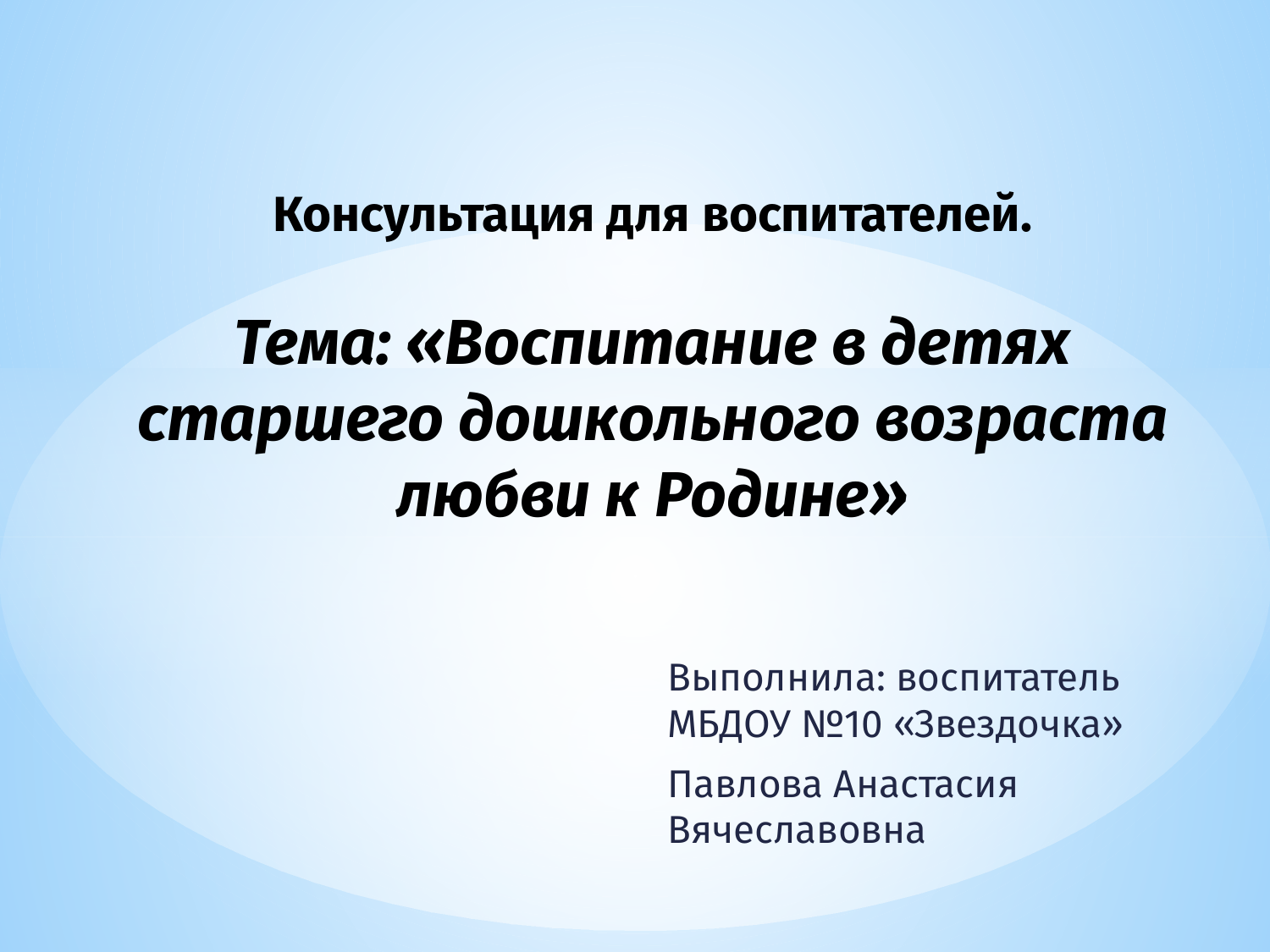

# Консультация для воспитателей. Тема: «Воспитание в детях старшего дошкольного возраста любви к Родине»
Выполнила: воспитатель МБДОУ №10 «Звездочка»
Павлова Анастасия Вячеславовна